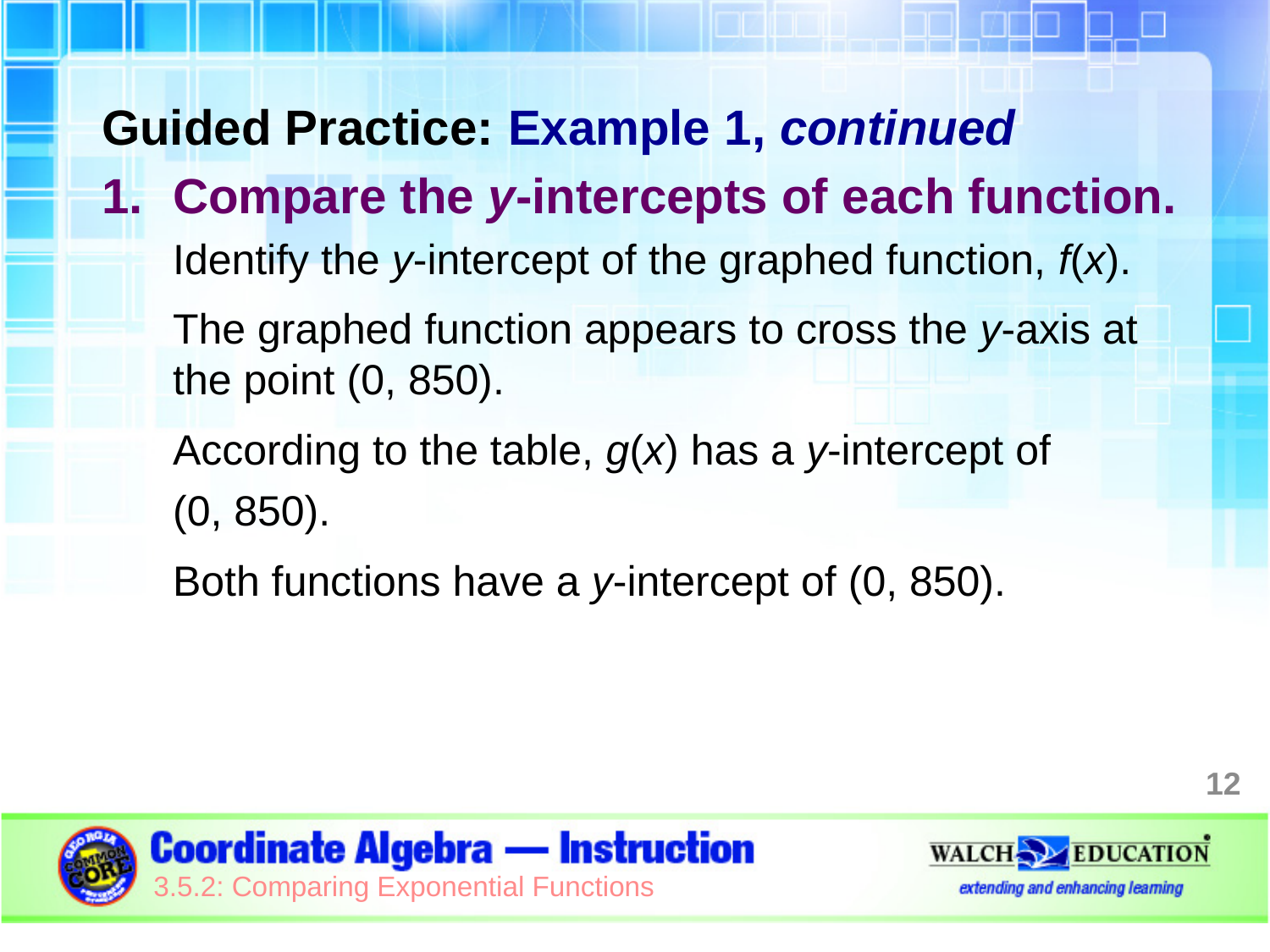

Guided Practice: Example 1, continued
Compare the y-intercepts of each function.
Identify the y-intercept of the graphed function, f(x).
The graphed function appears to cross the y-axis at the point (0, 850).
According to the table, g(x) has a y-intercept of
(0, 850).
Both functions have a y-intercept of (0, 850).

12
3.5.2: Comparing Exponential Functions